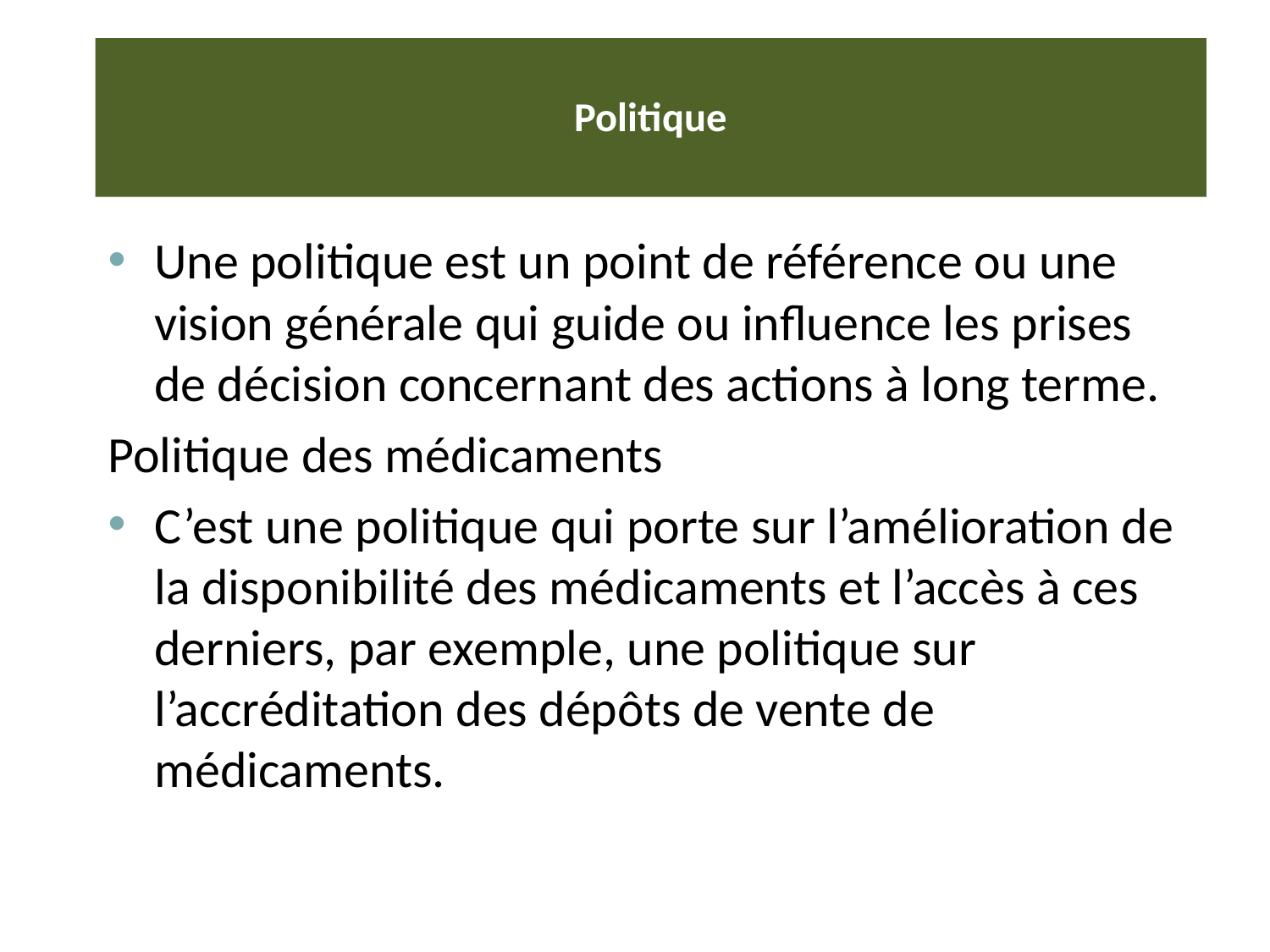

# Politique
Une politique est un point de référence ou une vision générale qui guide ou influence les prises de décision concernant des actions à long terme.
Politique des médicaments
C’est une politique qui porte sur l’amélioration de la disponibilité des médicaments et l’accès à ces derniers, par exemple, une politique sur l’accréditation des dépôts de vente de médicaments.